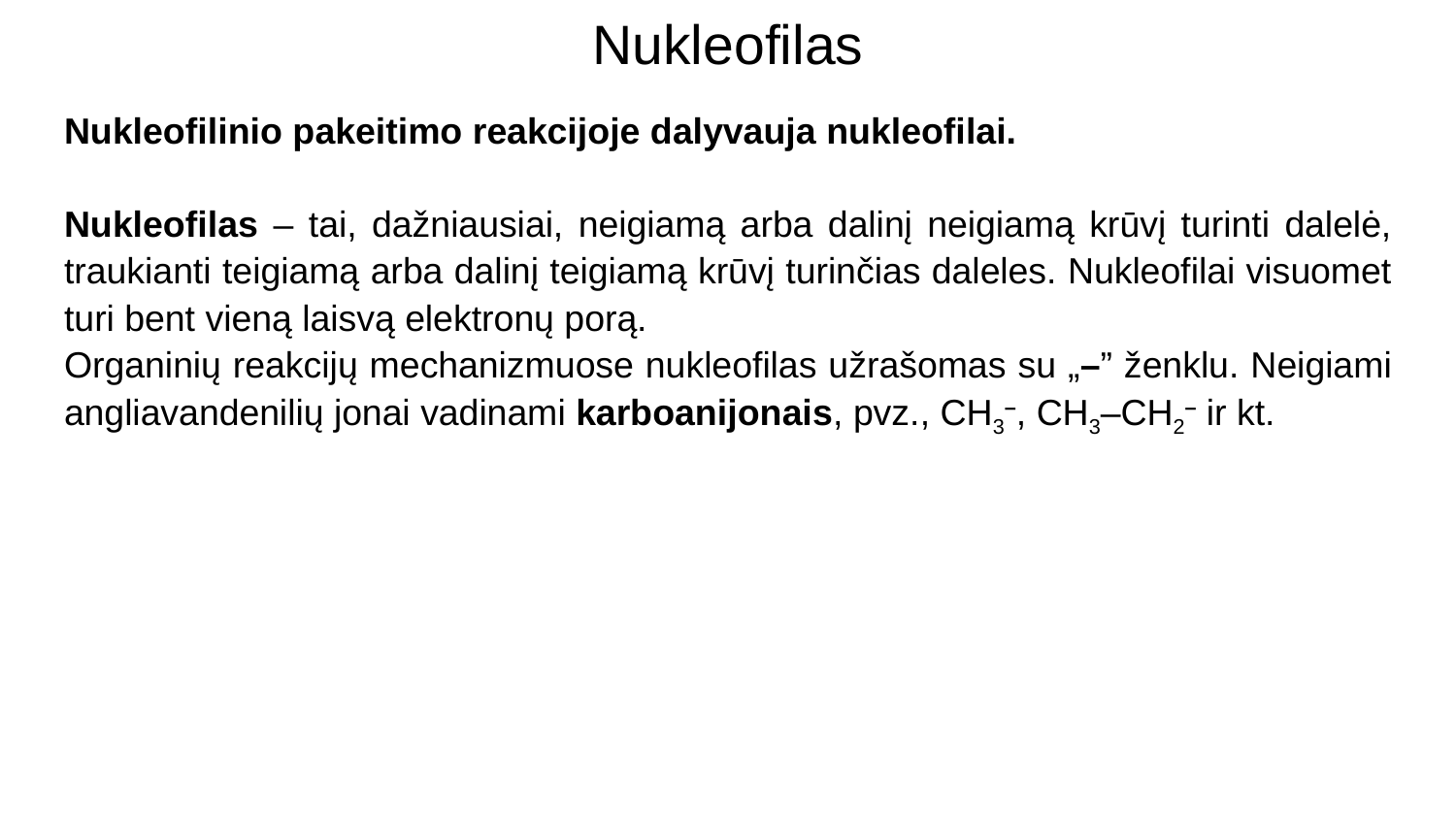

# Nukleofilas
Nukleofilinio pakeitimo reakcijoje dalyvauja nukleofilai.

Nukleofilas – tai, dažniausiai, neigiamą arba dalinį neigiamą krūvį turinti dalelė, traukianti teigiamą arba dalinį teigiamą krūvį turinčias daleles. Nukleofilai visuomet turi bent vieną laisvą elektronų porą.
Organinių reakcijų mechanizmuose nukleofilas užrašomas su „–” ženklu. Neigiami angliavandenilių jonai vadinami karboanijonais, pvz., CH3–, CH3–CH2– ir kt.